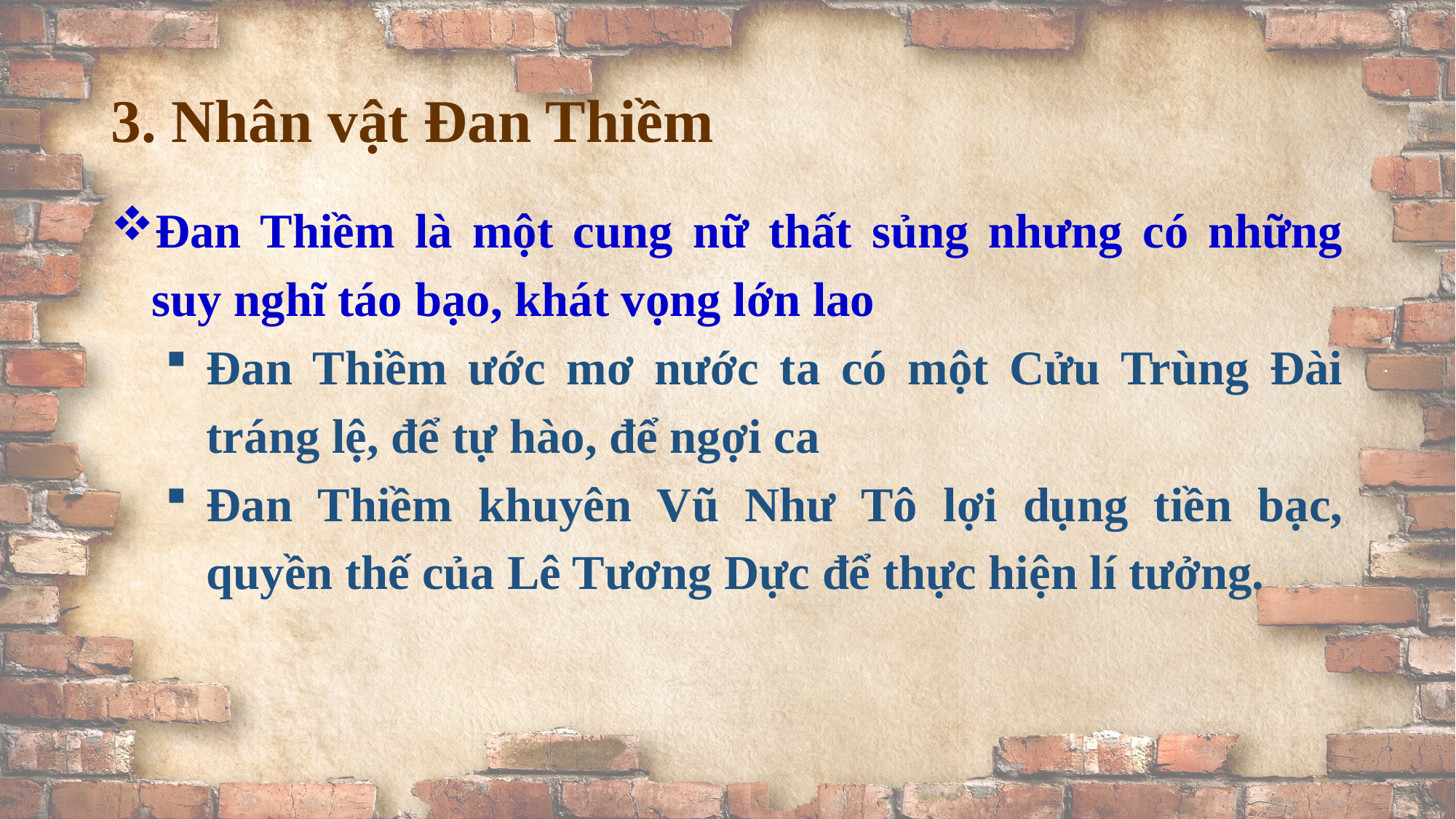

# 3. Nhân vật Đan Thiềm
Đan Thiềm là một cung nữ thất sủng nhưng có những suy nghĩ táo bạo, khát vọng lớn lao
Đan Thiềm ước mơ nước ta có một Cửu Trùng Đài tráng lệ, để tự hào, để ngợi ca
Đan Thiềm khuyên Vũ Như Tô lợi dụng tiền bạc, quyền thế của Lê Tương Dực để thực hiện lí tưởng.